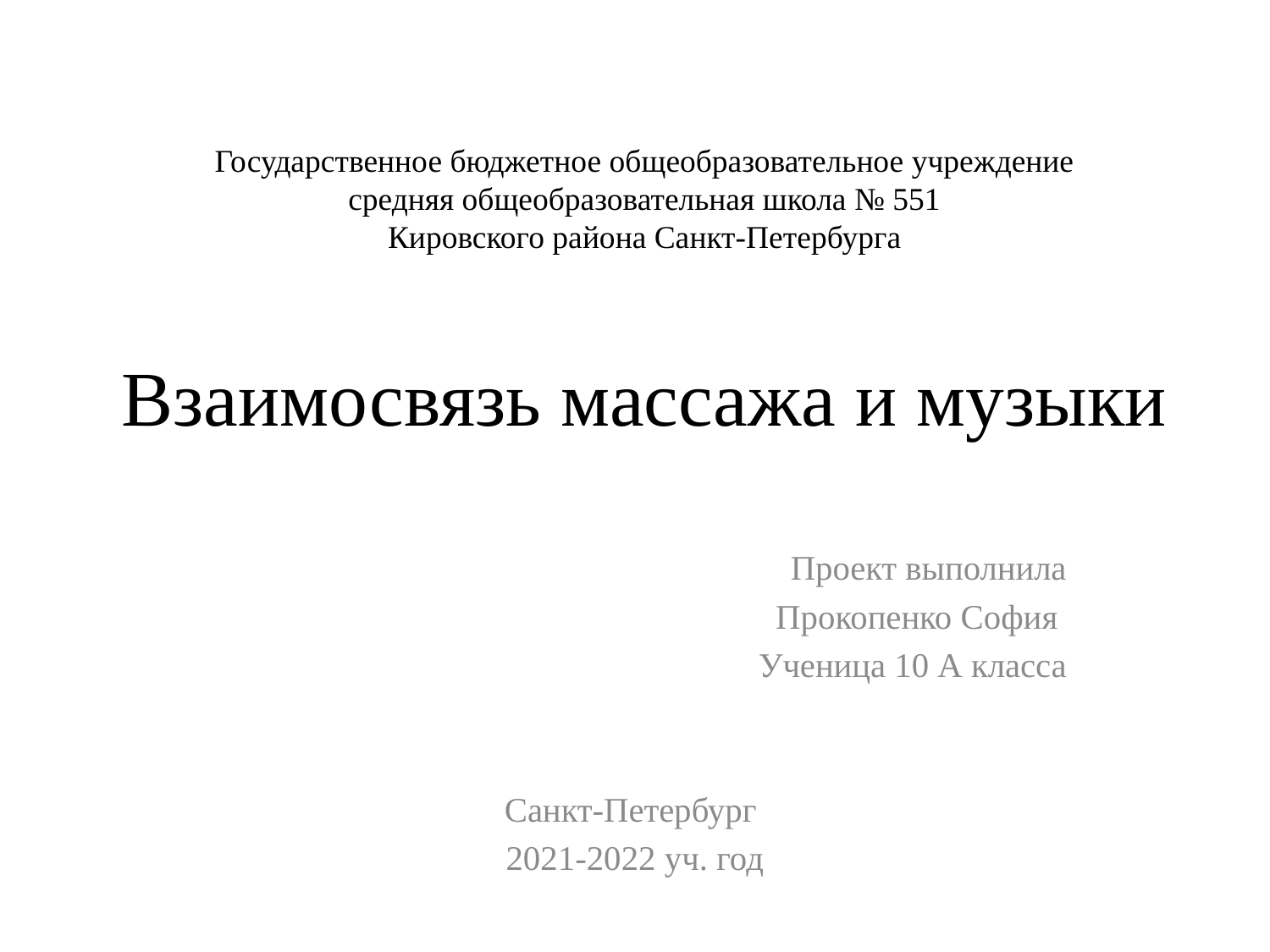

# Государственное бюджетное общеобразовательное учреждение средняя общеобразовательная школа № 551 Кировского района Санкт-Петербурга Взаимосвязь массажа и музыки
Проект выполнила
 Прокопенко София
Ученица 10 А класса

Санкт-Петербург
2021-2022 уч. год